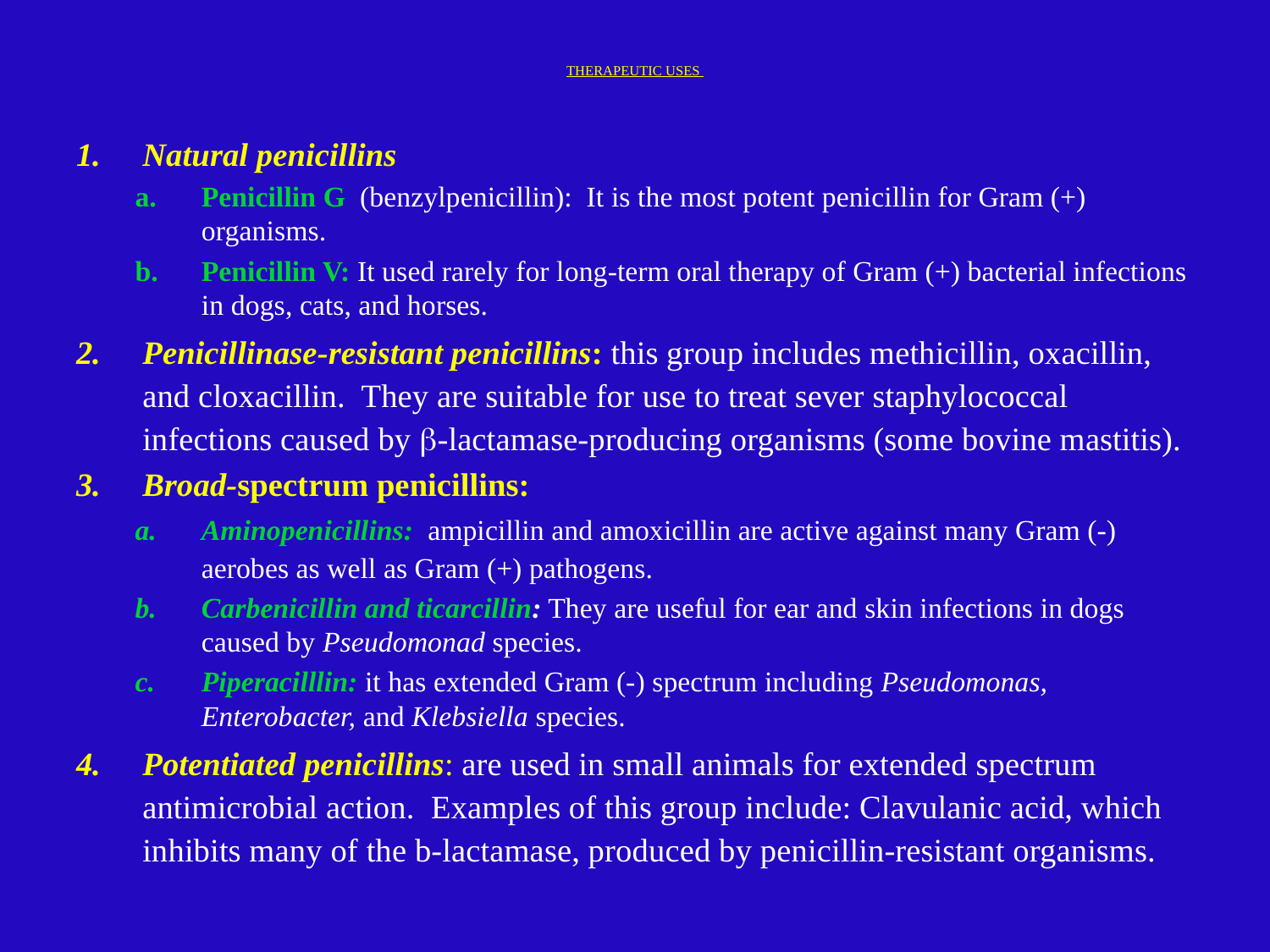

# THERAPEUTIC USES
Natural penicillins
Penicillin G  (benzylpenicillin):  It is the most potent penicillin for Gram (+) organisms.
Penicillin V: It used rarely for long-term oral therapy of Gram (+) bacterial infections in dogs, cats, and horses.
Penicillinase-resistant penicillins: this group includes methicillin, oxacillin, and cloxacillin.  They are suitable for use to treat sever staphylococcal infections caused by β-lactamase-producing organisms (some bovine mastitis).
Broad-spectrum penicillins:
Aminopenicillins:  ampicillin and amoxicillin are active against many Gram (-) aerobes as well as Gram (+) pathogens.
Carbenicillin and ticarcillin: They are useful for ear and skin infections in dogs caused by Pseudomonad species.
Piperacilllin: it has extended Gram (-) spectrum including Pseudomonas, Enterobacter, and Klebsiella species.
Potentiated penicillins: are used in small animals for extended spectrum antimicrobial action.  Examples of this group include: Clavulanic acid, which inhibits many of the b-lactamase, produced by penicillin-resistant organisms.